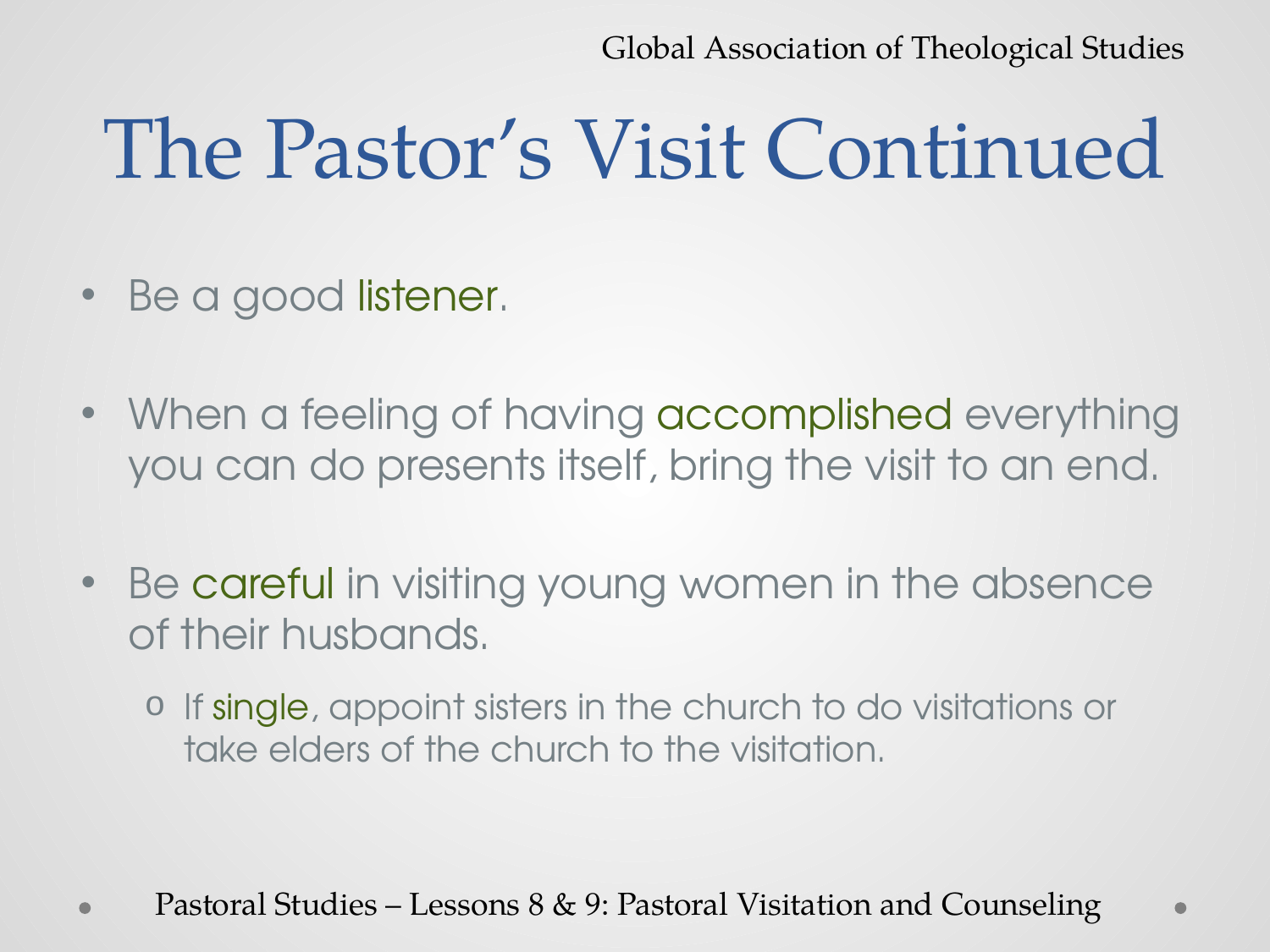

Global Association of Theological Studies
# The Pastor’s Visit Continued
Be a good listener.

When a feeling of having accomplished everything you can do presents itself, bring the visit to an end.

Be careful in visiting young women in the absence of their husbands.

If single, appoint sisters in the church to do visitations or take elders of the church to the visitation.
Pastoral Studies – Lessons 8 & 9: Pastoral Visitation and Counseling